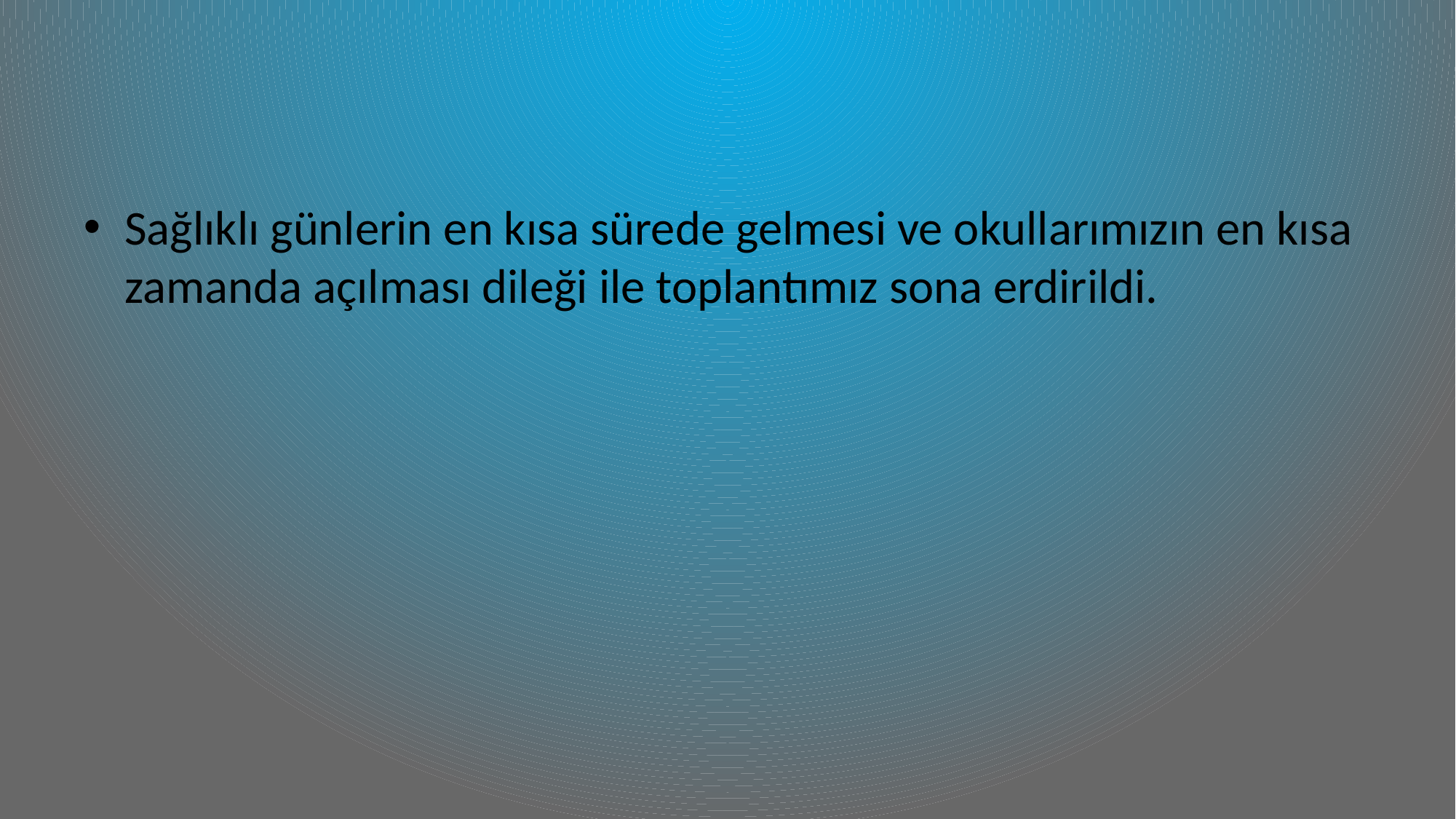

#
Sağlıklı günlerin en kısa sürede gelmesi ve okullarımızın en kısa zamanda açılması dileği ile toplantımız sona erdirildi.